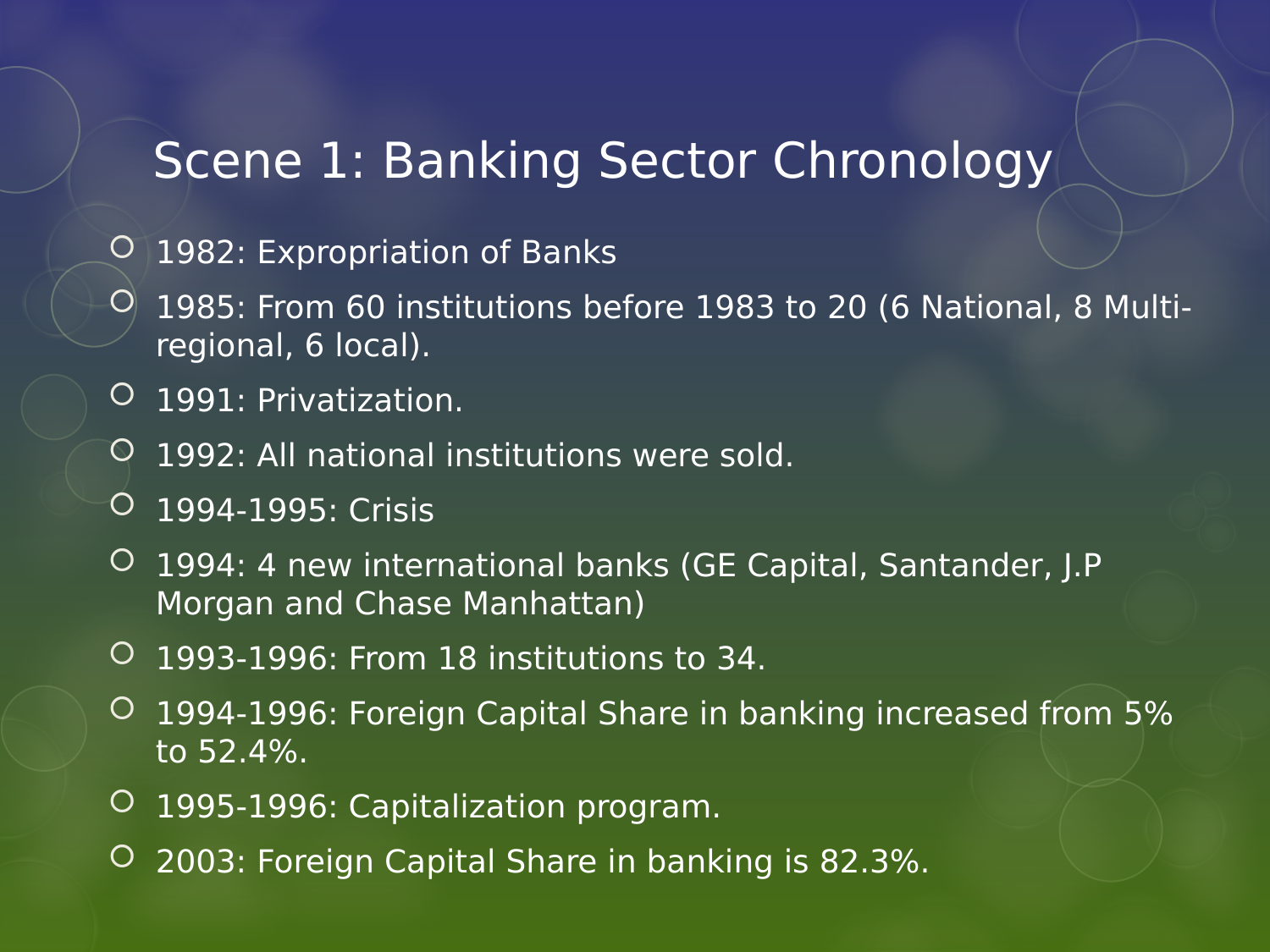

# Scene 1: Banking Sector Chronology
1982: Expropriation of Banks
1985: From 60 institutions before 1983 to 20 (6 National, 8 Multi-regional, 6 local).
1991: Privatization.
1992: All national institutions were sold.
1994-1995: Crisis
1994: 4 new international banks (GE Capital, Santander, J.P Morgan and Chase Manhattan)
1993-1996: From 18 institutions to 34.
1994-1996: Foreign Capital Share in banking increased from 5% to 52.4%.
1995-1996: Capitalization program.
2003: Foreign Capital Share in banking is 82.3%.